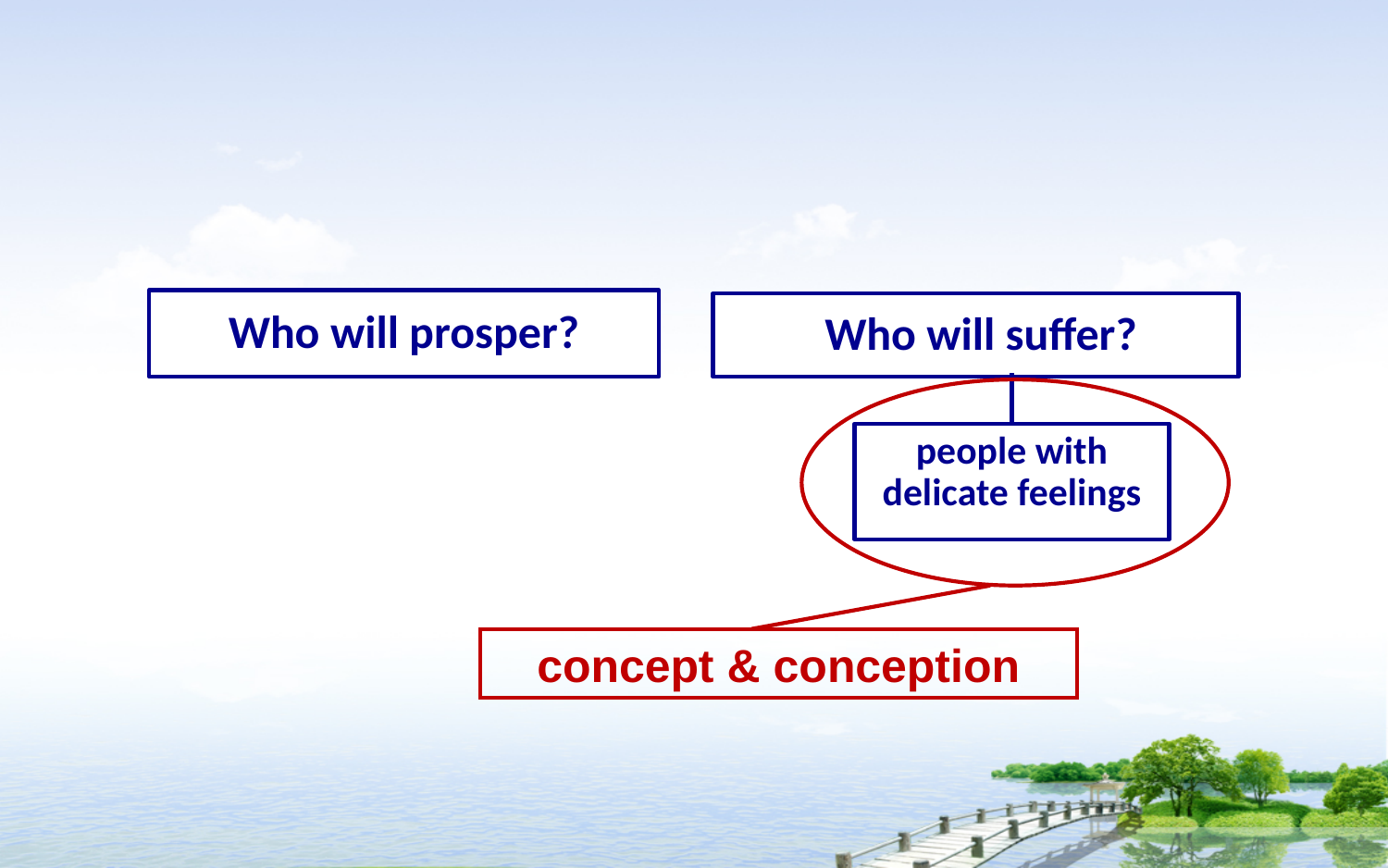

Who will prosper?

 Who will suffer?
people with delicate feelings

concept & conception